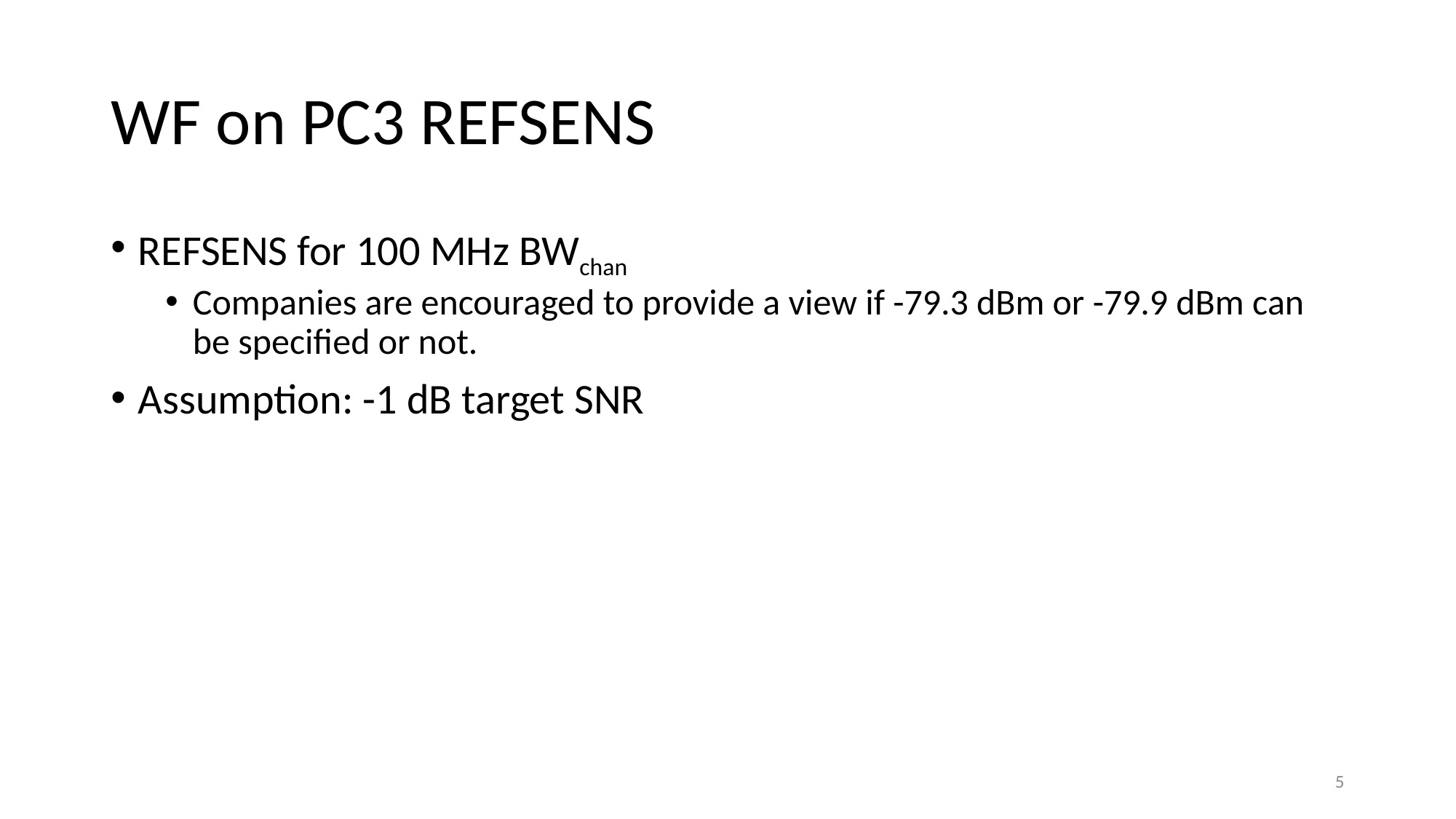

# WF on PC3 REFSENS
REFSENS for 100 MHz BWchan
Companies are encouraged to provide a view if -79.3 dBm or -79.9 dBm can be specified or not.
Assumption: -1 dB target SNR

5